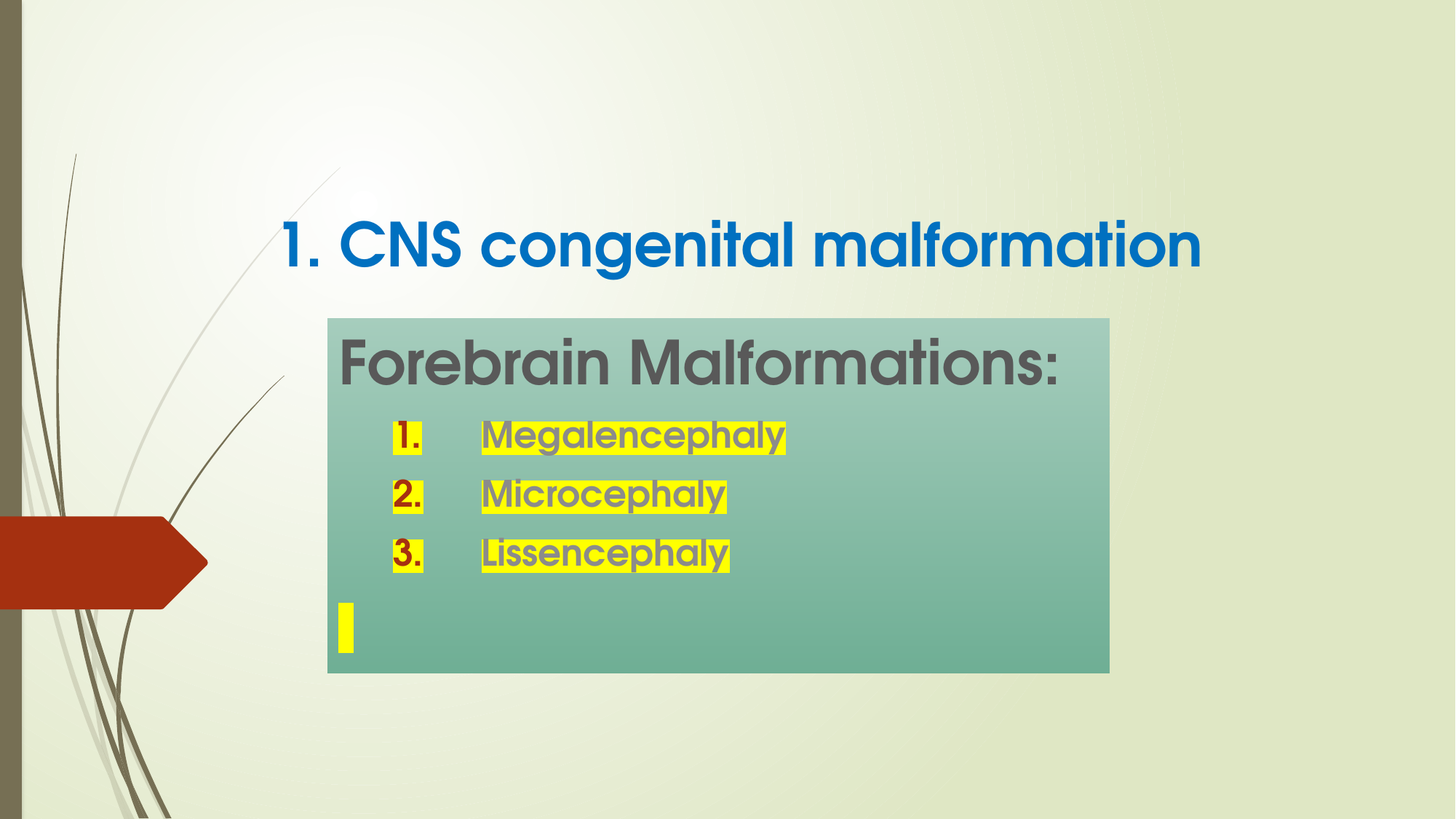

# 1. CNS congenital malformation
Forebrain Malformations:
Megalencephaly
Microcephaly
Lissencephaly